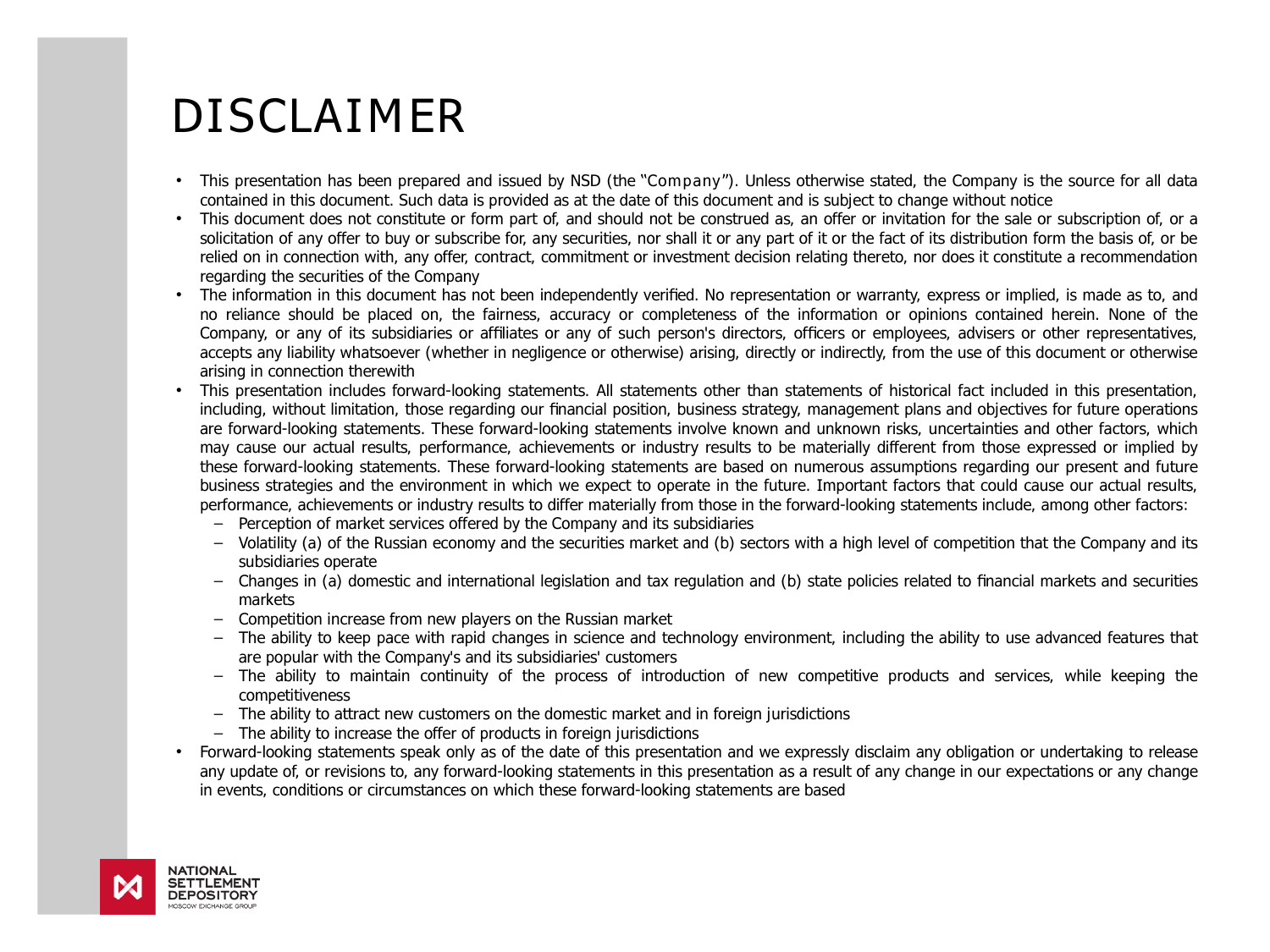

DISCLAIMER
This presentation has been prepared and issued by NSD (the “Company”). Unless otherwise stated, the Company is the source for all data contained in this document. Such data is provided as at the date of this document and is subject to change without notice
This document does not constitute or form part of, and should not be construed as, an offer or invitation for the sale or subscription of, or a solicitation of any offer to buy or subscribe for, any securities, nor shall it or any part of it or the fact of its distribution form the basis of, or be relied on in connection with, any offer, contract, commitment or investment decision relating thereto, nor does it constitute a recommendation regarding the securities of the Company
The information in this document has not been independently verified. No representation or warranty, express or implied, is made as to, and no reliance should be placed on, the fairness, accuracy or completeness of the information or opinions contained herein. None of the Company, or any of its subsidiaries or affiliates or any of such person's directors, officers or employees, advisers or other representatives, accepts any liability whatsoever (whether in negligence or otherwise) arising, directly or indirectly, from the use of this document or otherwise arising in connection therewith
This presentation includes forward-looking statements. All statements other than statements of historical fact included in this presentation, including, without limitation, those regarding our financial position, business strategy, management plans and objectives for future operations are forward-looking statements. These forward-looking statements involve known and unknown risks, uncertainties and other factors, which may cause our actual results, performance, achievements or industry results to be materially different from those expressed or implied by these forward-looking statements. These forward-looking statements are based on numerous assumptions regarding our present and future business strategies and the environment in which we expect to operate in the future. Important factors that could cause our actual results, performance, achievements or industry results to differ materially from those in the forward-looking statements include, among other factors:
Perception of market services offered by the Company and its subsidiaries
Volatility (a) of the Russian economy and the securities market and (b) sectors with a high level of competition that the Company and its subsidiaries operate
Changes in (a) domestic and international legislation and tax regulation and (b) state policies related to financial markets and securities markets
Competition increase from new players on the Russian market
The ability to keep pace with rapid changes in science and technology environment, including the ability to use advanced features that are popular with the Company's and its subsidiaries' customers
The ability to maintain continuity of the process of introduction of new competitive products and services, while keeping the competitiveness
The ability to attract new customers on the domestic market and in foreign jurisdictions
The ability to increase the offer of products in foreign jurisdictions
Forward-looking statements speak only as of the date of this presentation and we expressly disclaim any obligation or undertaking to release any update of, or revisions to, any forward-looking statements in this presentation as a result of any change in our expectations or any change in events, conditions or circumstances on which these forward-looking statements are based